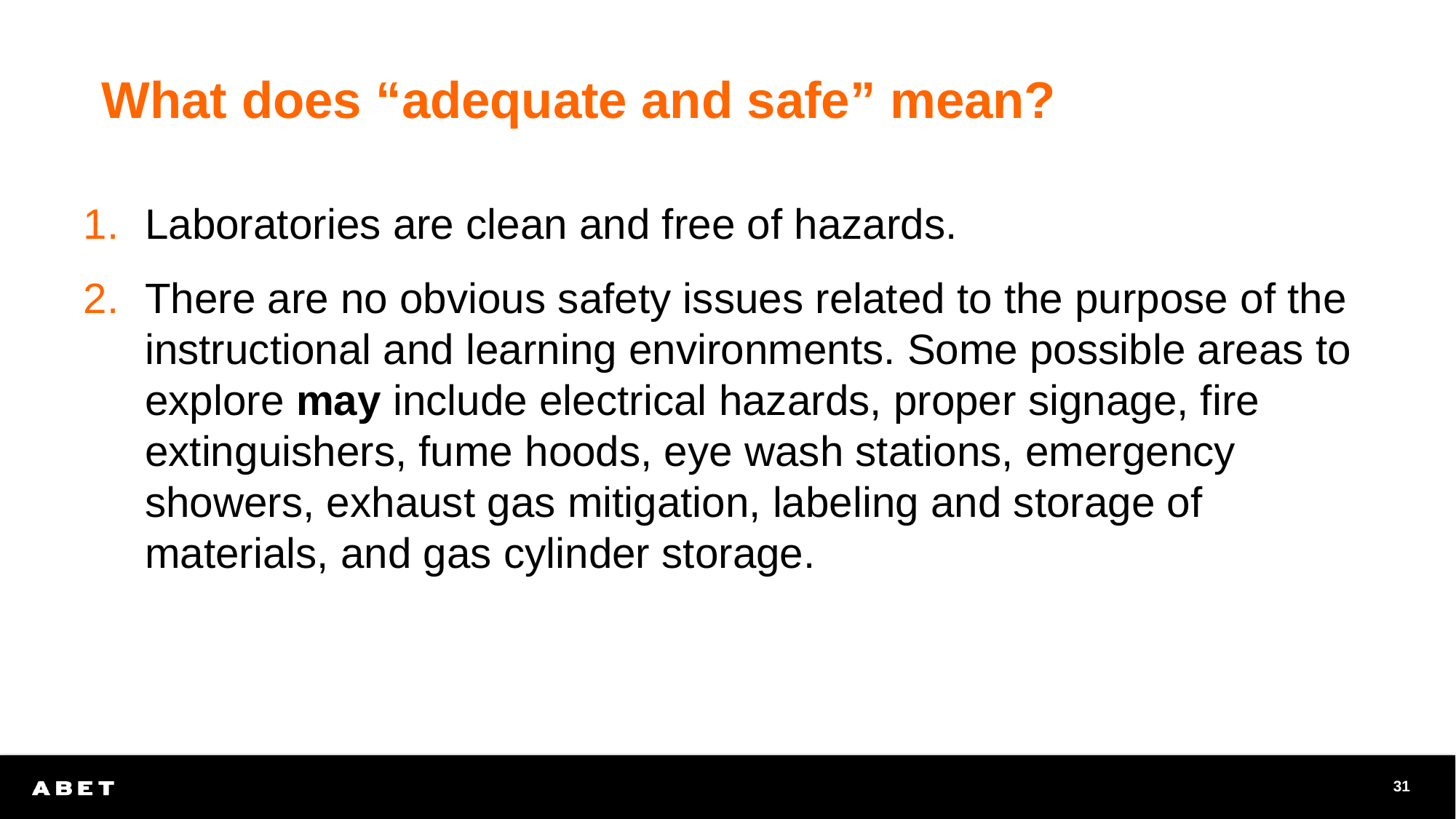

# What does “adequate and safe” mean?
Laboratories are clean and free of hazards.
There are no obvious safety issues related to the purpose of the instructional and learning environments. Some possible areas to explore may include electrical hazards, proper signage, fire extinguishers, fume hoods, eye wash stations, emergency showers, exhaust gas mitigation, labeling and storage of materials, and gas cylinder storage.